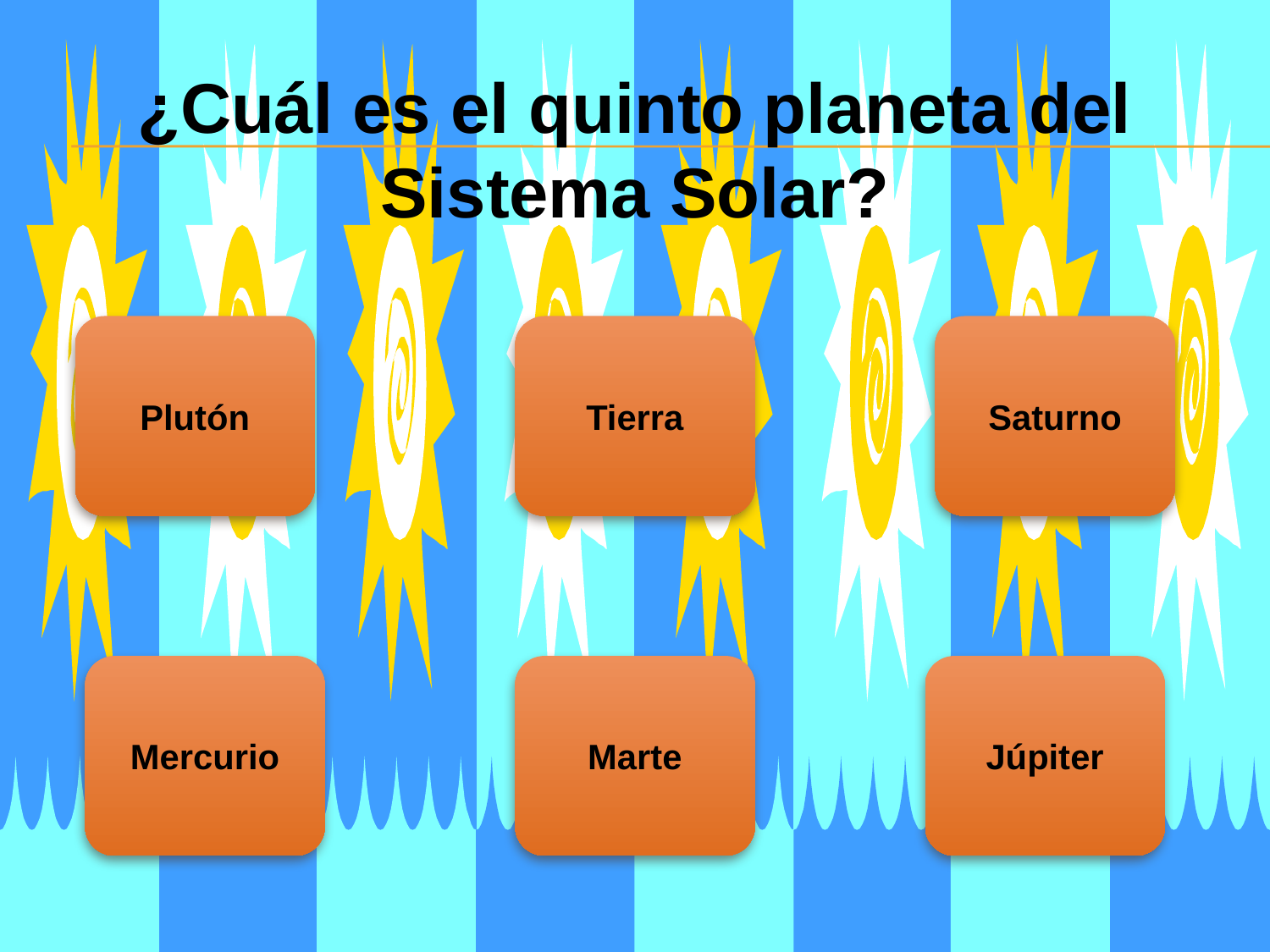

¿Cuál es el quinto planeta del Sistema Solar?
Plutón
Tierra
Saturno
Mercurio
Marte
Júpiter